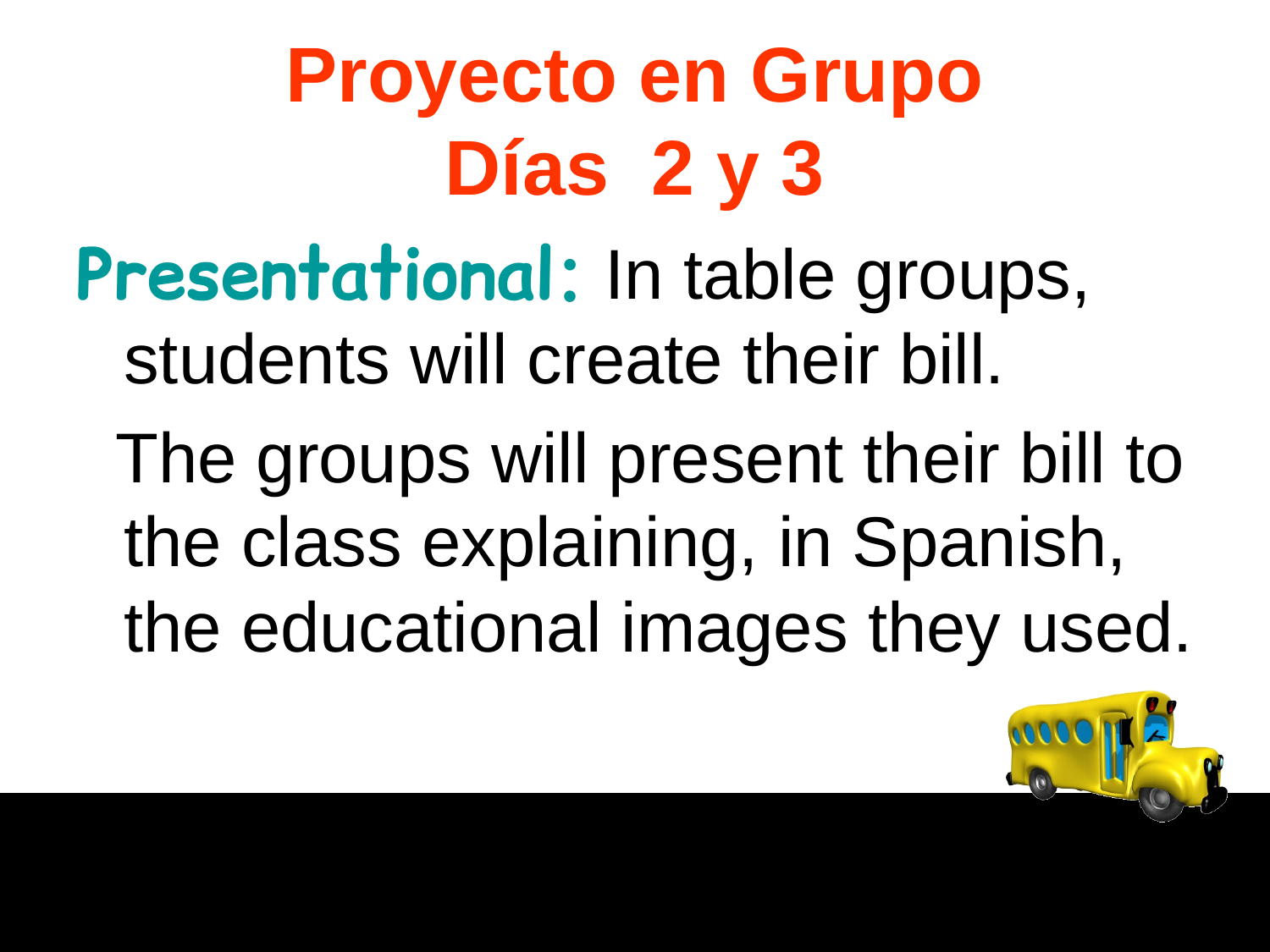

# Proyecto en Grupo Días  2 y 3
Presentational: In table groups, students will create their bill.
  The groups will present their bill to the class explaining, in Spanish, the educational images they used.